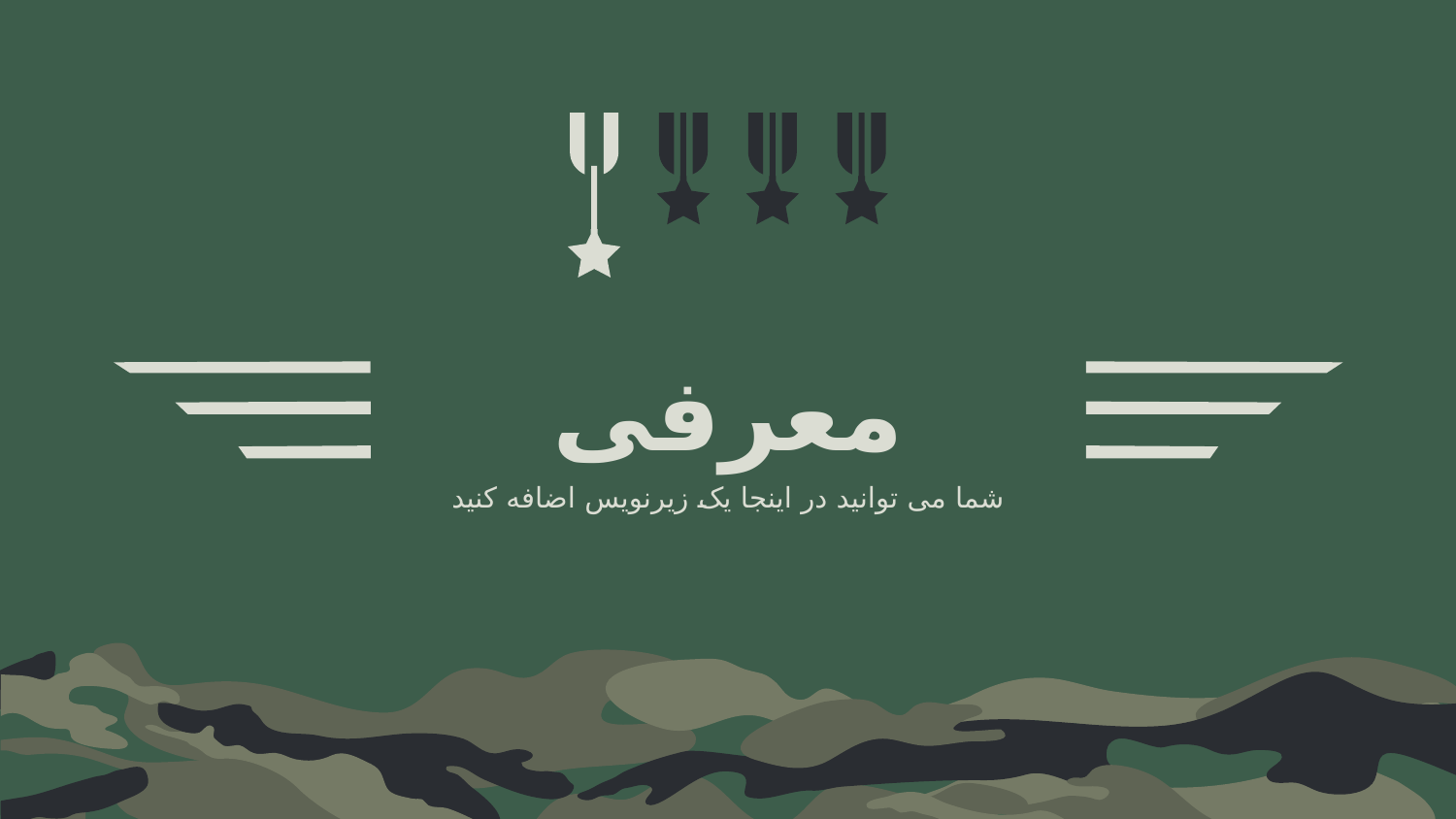

# معرفی

شما می توانید در اینجا یک زیرنویس اضافه کنید